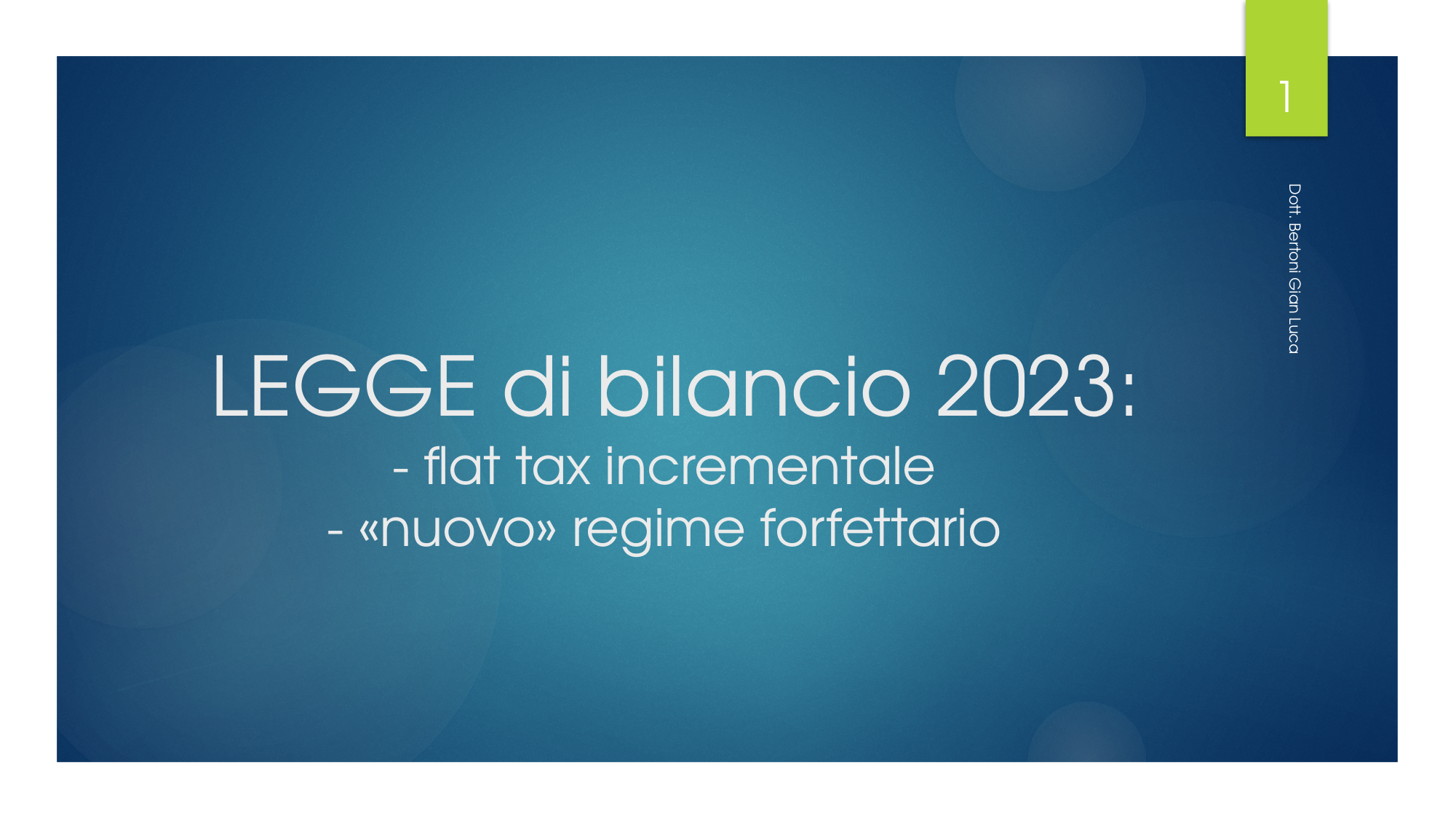

1
# LEGGE di bilancio 2023: - flat tax incrementale - «nuovo» regime forfettario
Dott. Bertoni Gian Luca